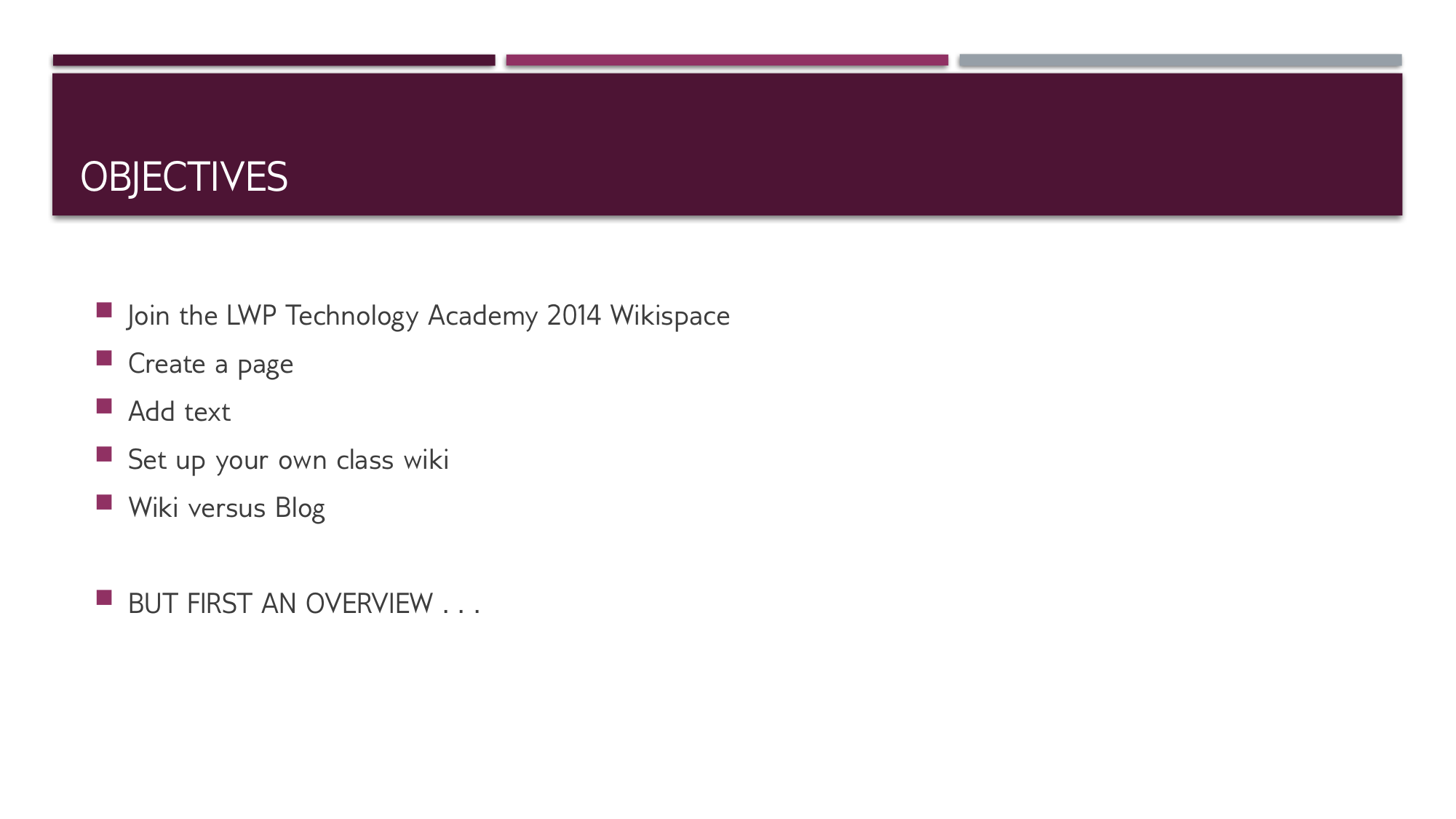

# objectives
Join the LWP Technology Academy 2014 Wikispace
Create a page
Add text
Set up your own class wiki
Wiki versus Blog

BUT FIRST AN OVERVIEW . . .